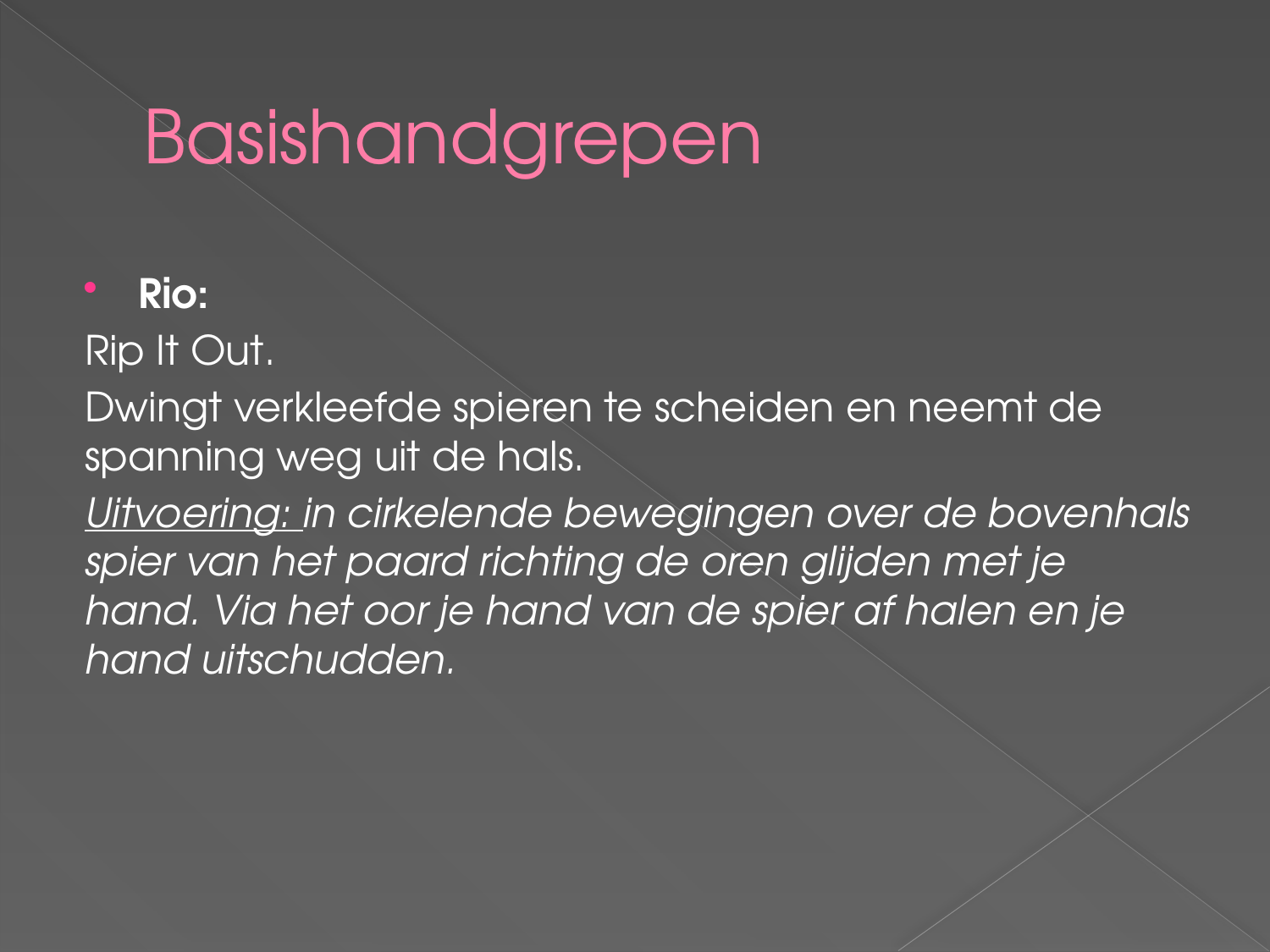

# Basishandgrepen
Rio:
Rip It Out.
Dwingt verkleefde spieren te scheiden en neemt de spanning weg uit de hals.
Uitvoering: in cirkelende bewegingen over de bovenhals spier van het paard richting de oren glijden met je hand. Via het oor je hand van de spier af halen en je hand uitschudden.